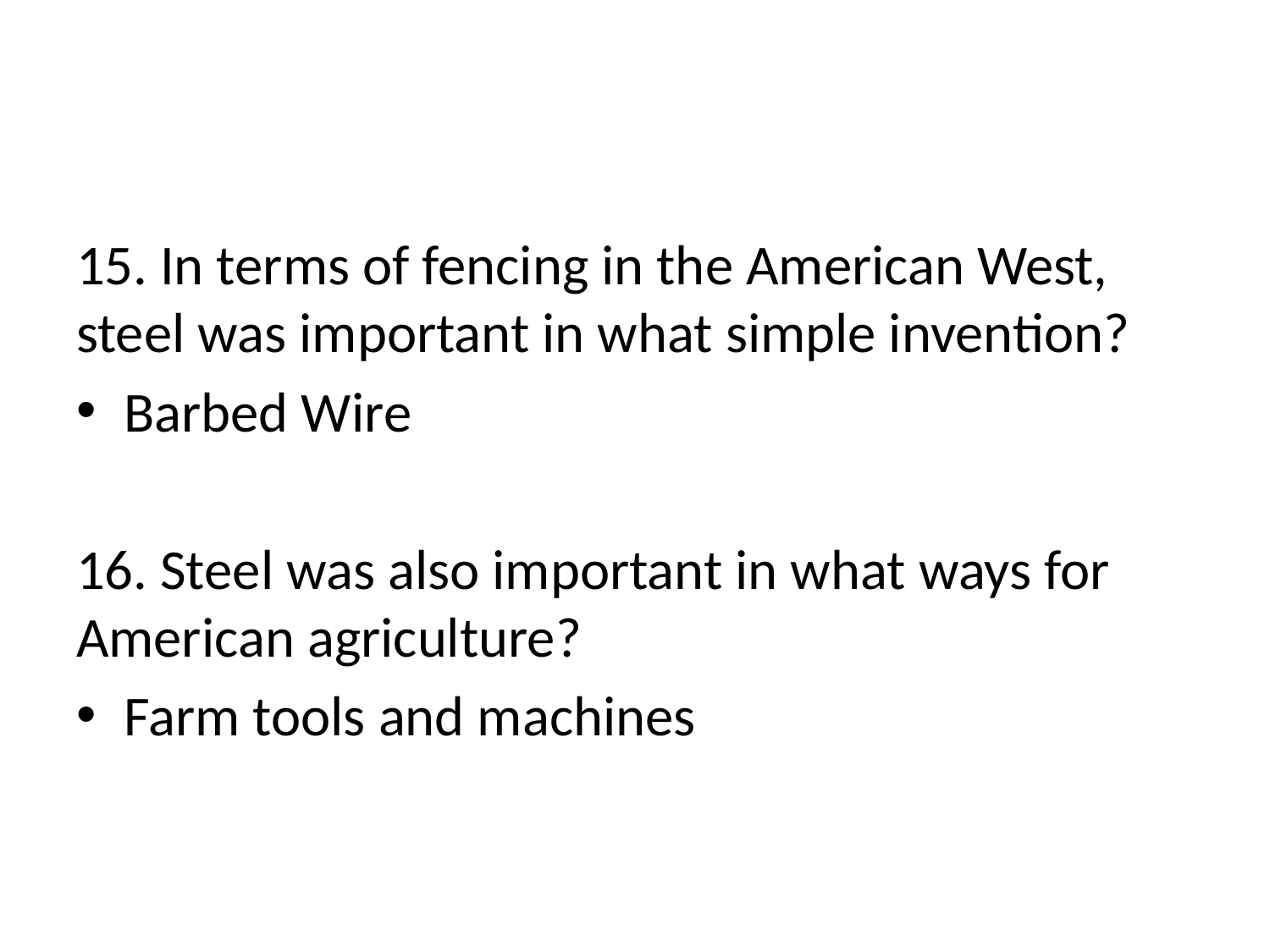

#
15. In terms of fencing in the American West, steel was important in what simple invention?
Barbed Wire

16. Steel was also important in what ways for American agriculture?
Farm tools and machines